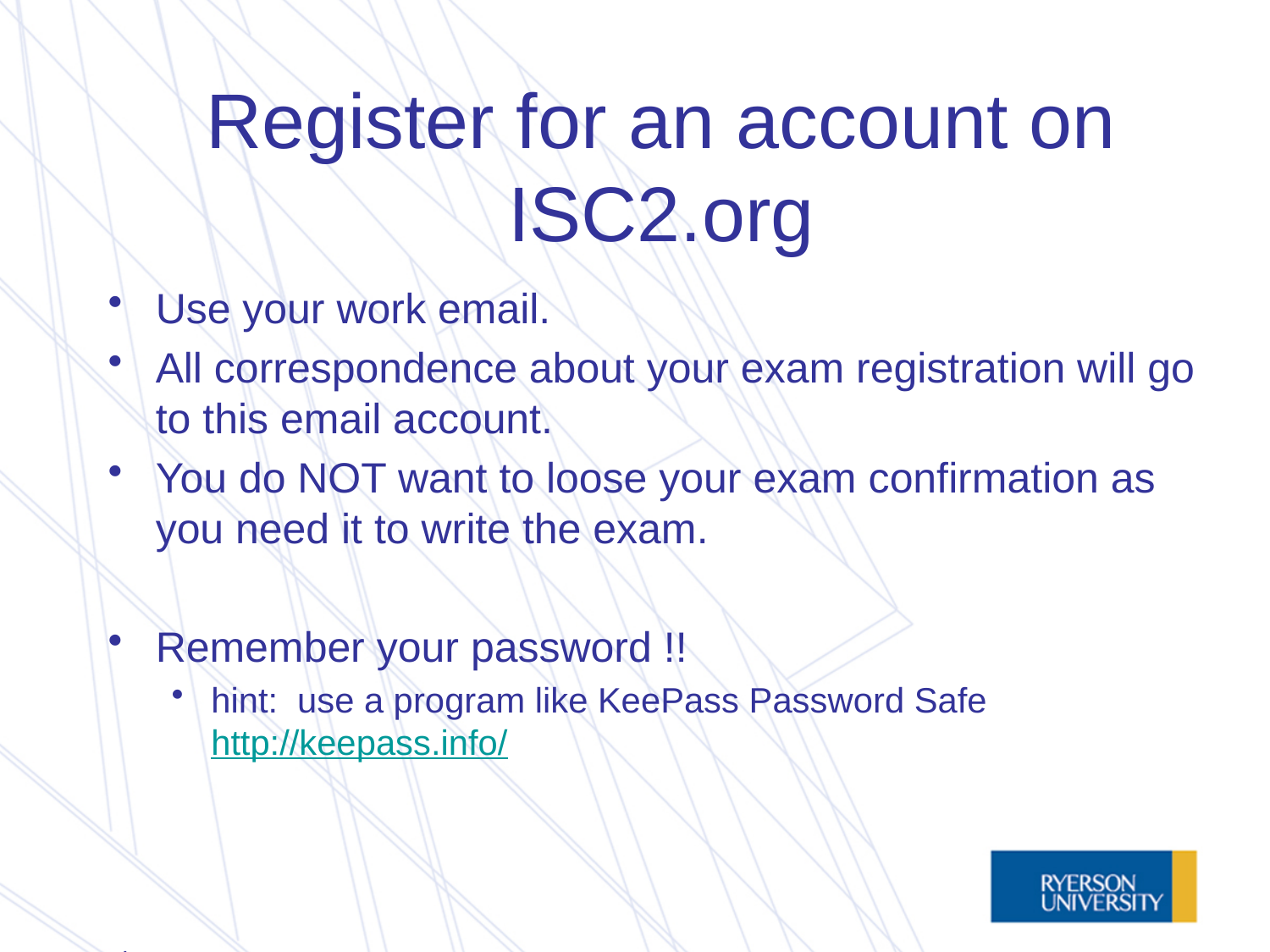

# Register for an account on ISC2.org
Use your work email.
All correspondence about your exam registration will go to this email account.
You do NOT want to loose your exam confirmation as you need it to write the exam.

Remember your password !!
hint:  use a program like KeePass Password Safe http://keepass.info/

.